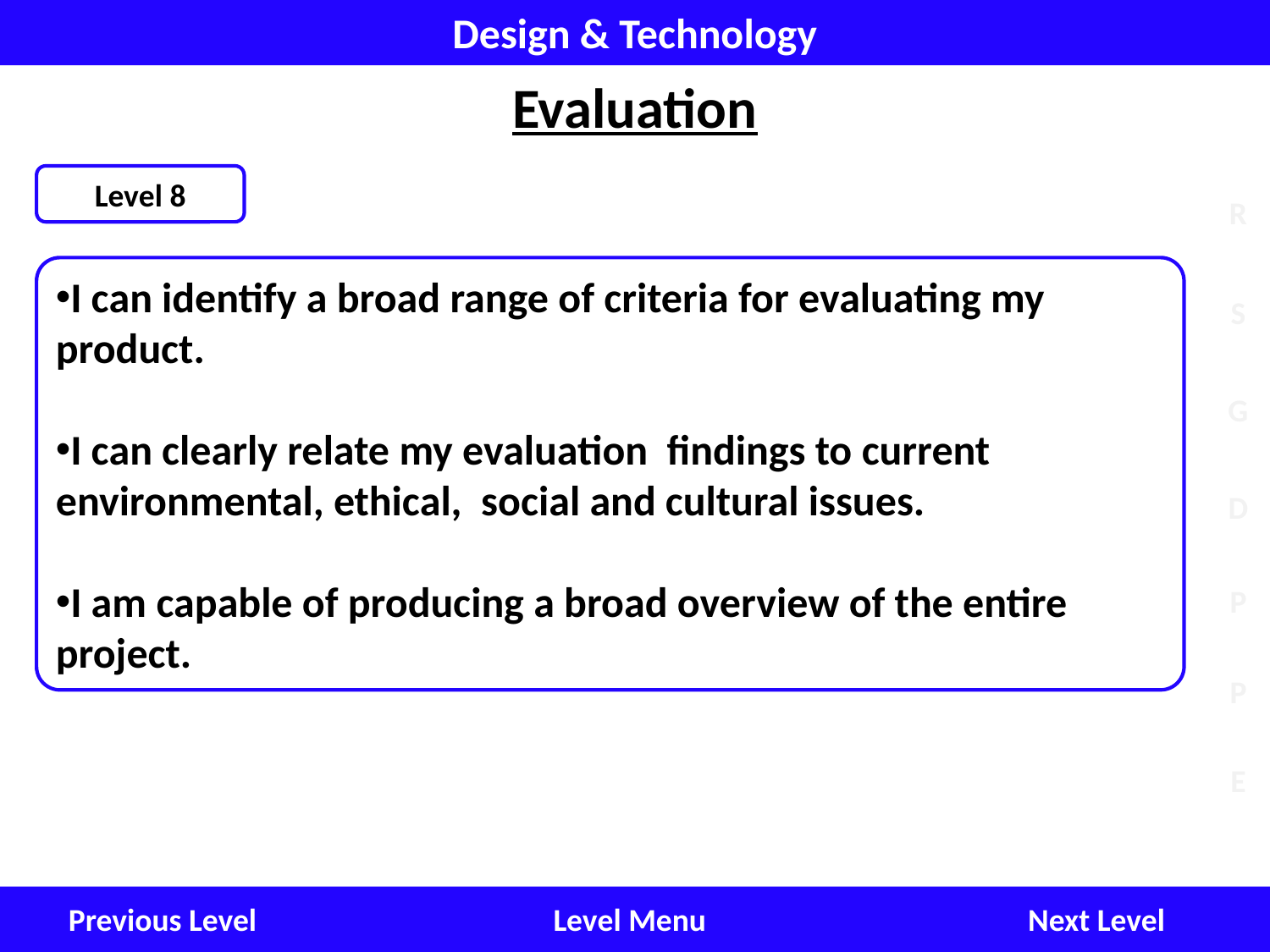

Design & Technology
Evaluation
Level 8
I can identify a broad range of criteria for evaluating my product.

I can clearly relate my evaluation  findings to current environmental, ethical,  social and cultural issues.

I am capable of producing a broad overview of the entire project.

Next Level
Level Menu
Previous Level